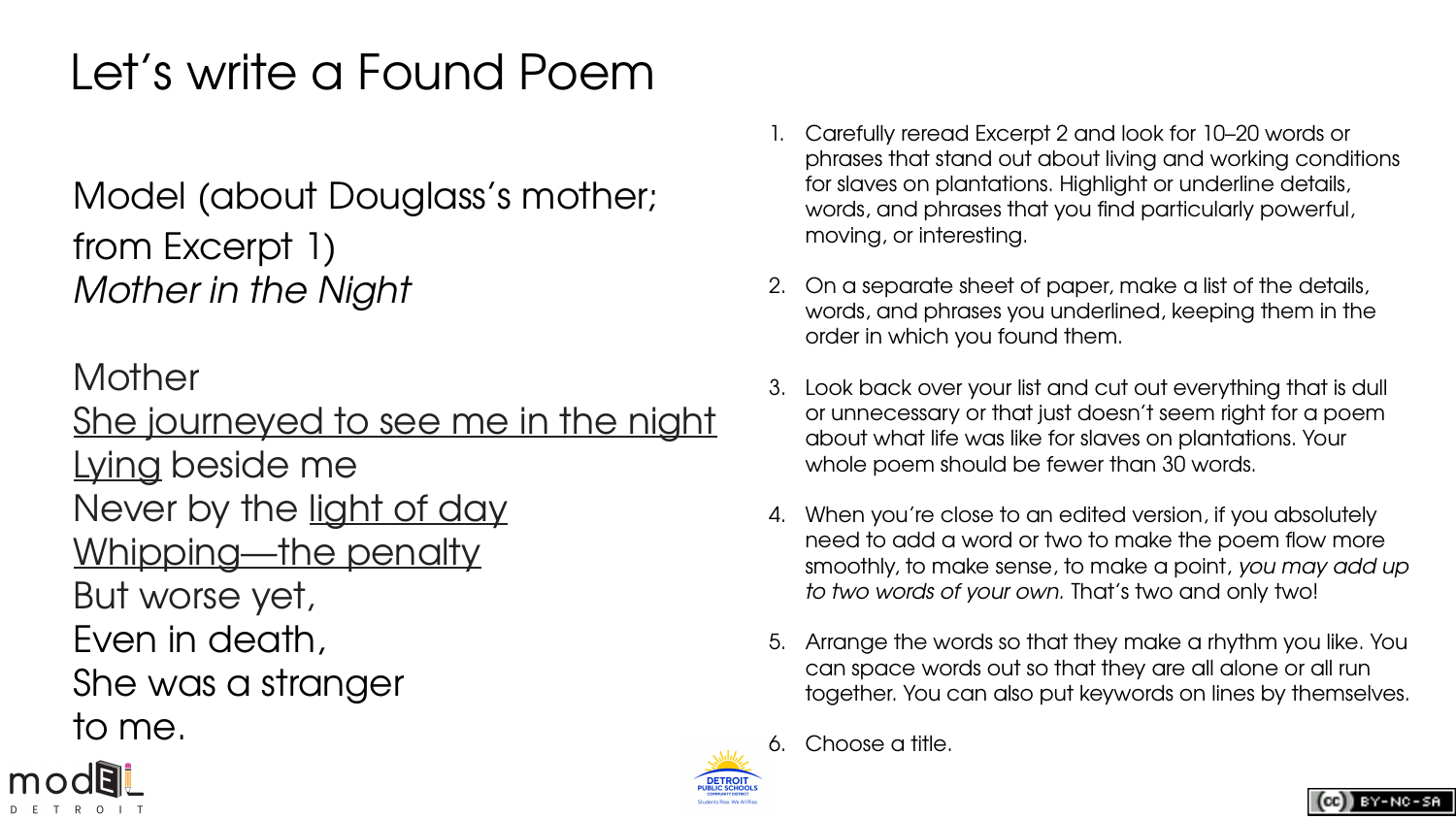

# Let’s write a Found Poem
Carefully reread Excerpt 2 and look for 10–20 words or phrases that stand out about living and working conditions for slaves on plantations. Highlight or underline details, words, and phrases that you find particularly powerful, moving, or interesting.

On a separate sheet of paper, make a list of the details, words, and phrases you underlined, keeping them in the order in which you found them.

Look back over your list and cut out everything that is dull or unnecessary or that just doesn’t seem right for a poem about what life was like for slaves on plantations. Your whole poem should be fewer than 30 words.

When you’re close to an edited version, if you absolutely need to add a word or two to make the poem flow more smoothly, to make sense, to make a point, you may add up to two words of your own. That’s two and only two!

Arrange the words so that they make a rhythm you like. You can space words out so that they are all alone or all run together. You can also put keywords on lines by themselves.

Choose a title.

Model (about Douglass’s mother; from Excerpt 1)
Mother in the Night

Mother
She journeyed to see me in the night
Lying beside me
Never by the light of day
Whipping—the penalty
But worse yet,
Even in death,
She was a stranger
to me.